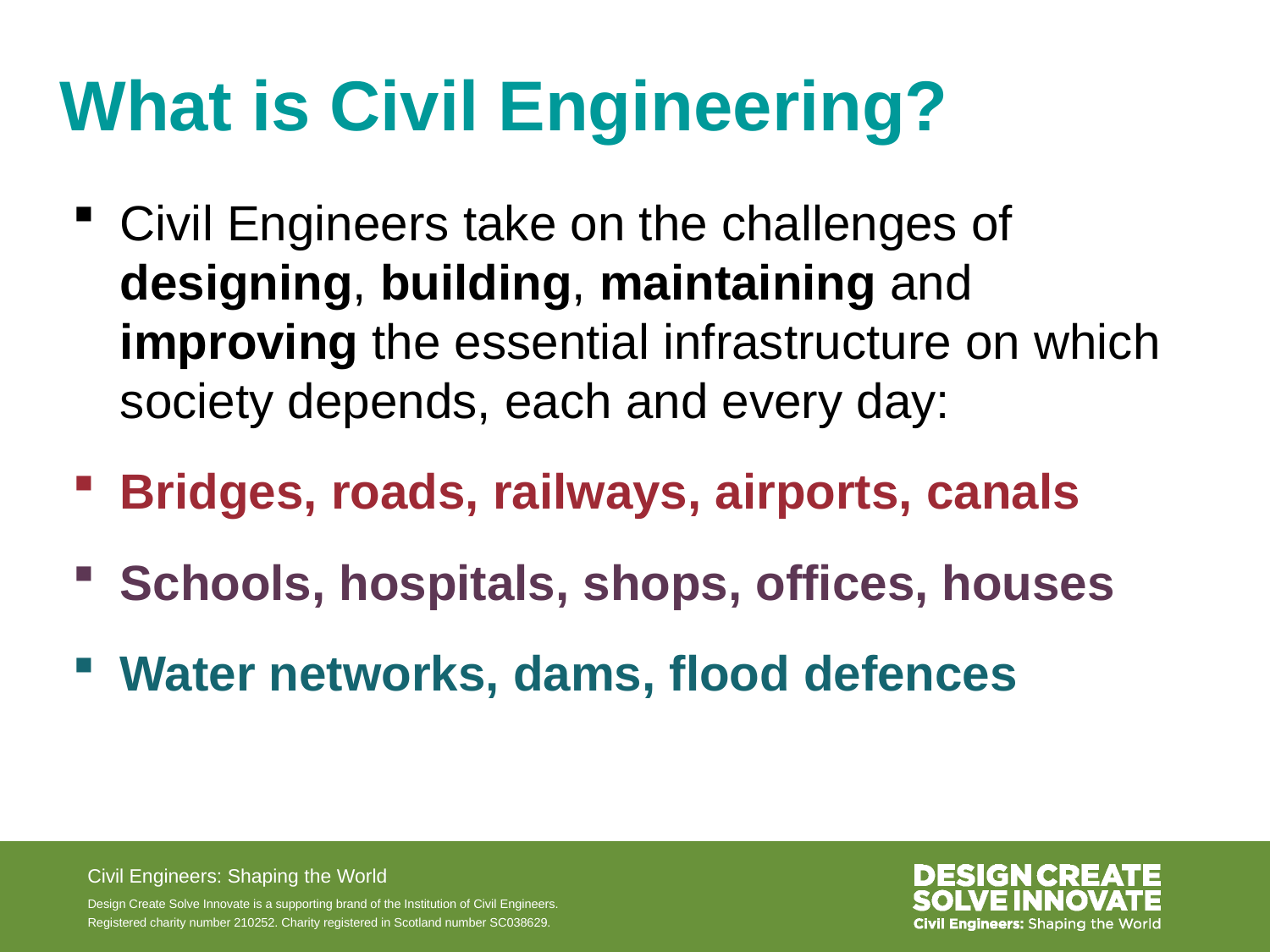

# What is Civil Engineering?
Civil Engineers take on the challenges of designing, building, maintaining and improving the essential infrastructure on which society depends, each and every day:
Bridges, roads, railways, airports, canals
Schools, hospitals, shops, offices, houses
Water networks, dams, flood defences